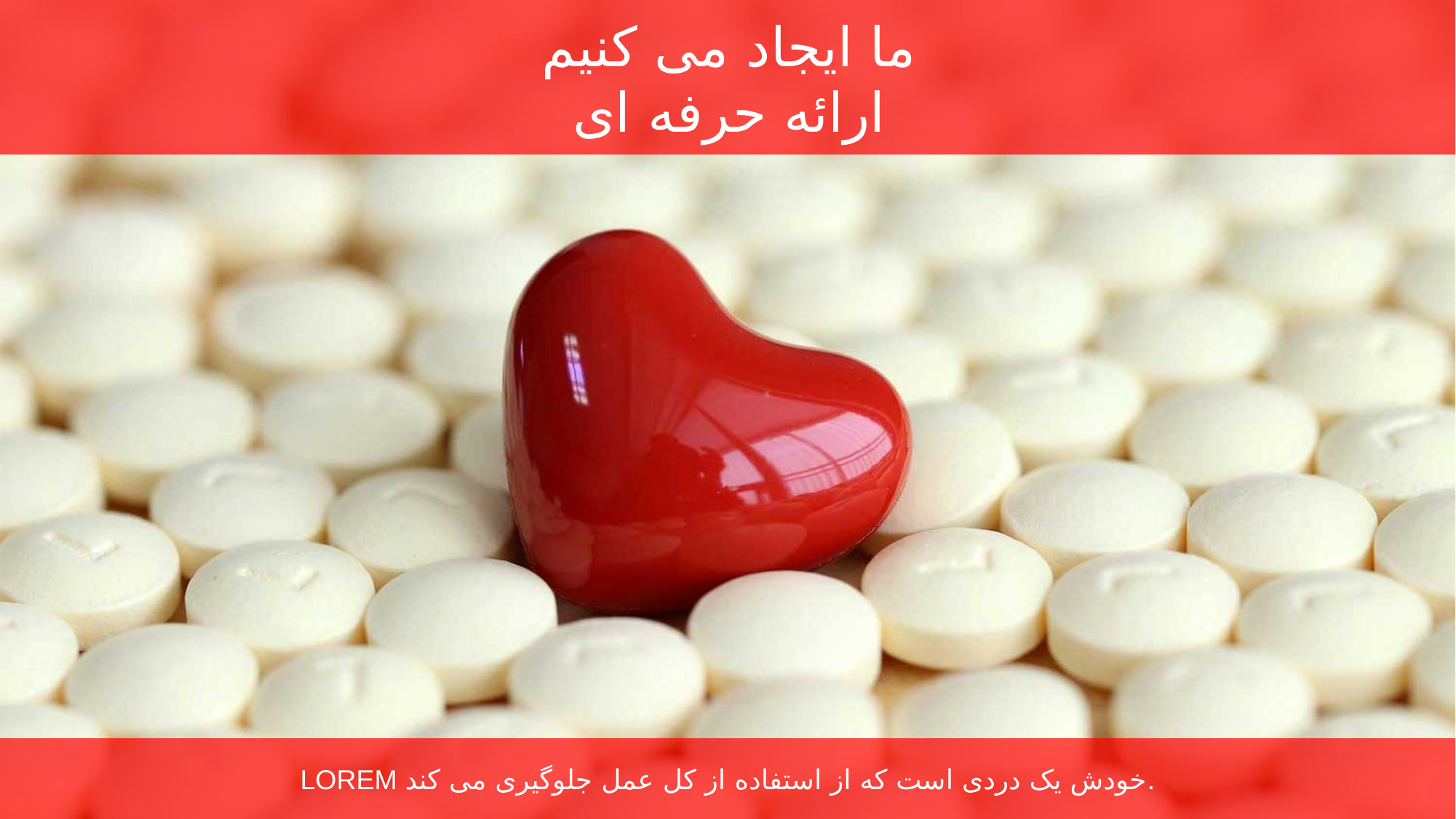

ما ایجاد می کنیم
ارائه حرفه ای

LOREM خودش یک دردی است که از استفاده از کل عمل جلوگیری می کند.